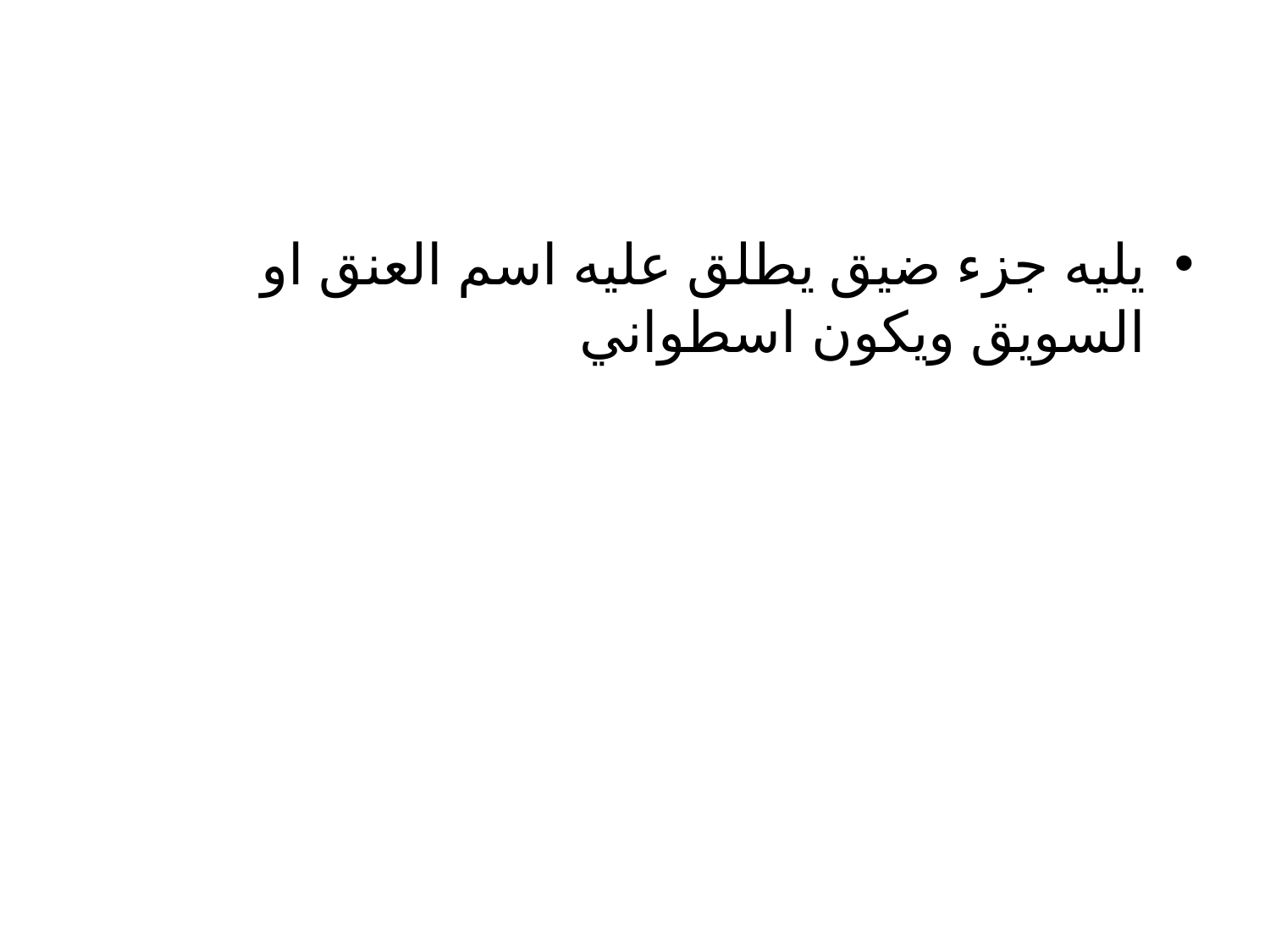

#
يليه جزء ضيق يطلق عليه اسم العنق او السويق ويكون اسطواني